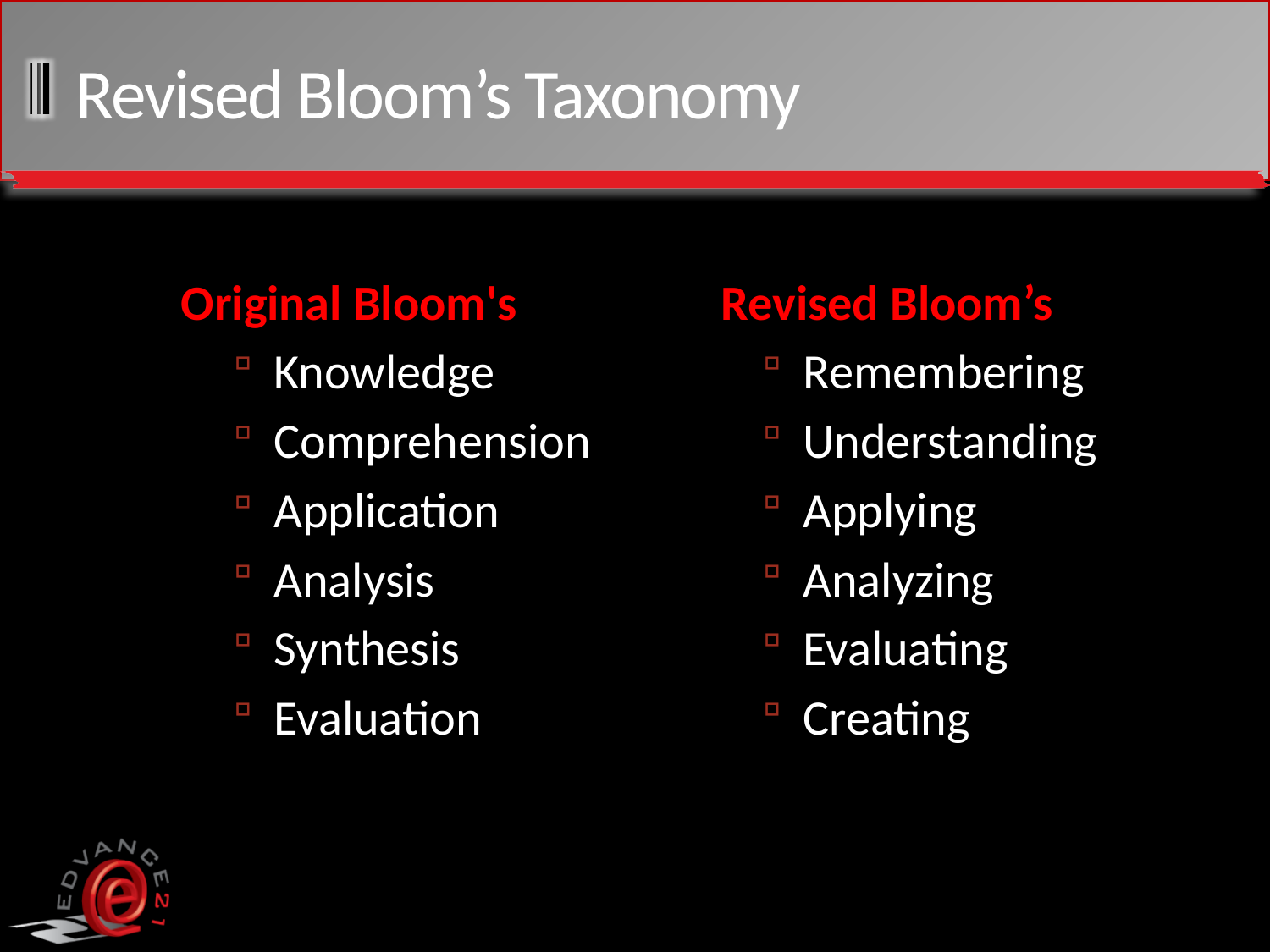

# Revised Bloom’s Taxonomy
Original Bloom's
Knowledge
Comprehension
Application
Analysis
Synthesis
Evaluation
 Revised Bloom’s
Remembering
Understanding
Applying
Analyzing
Evaluating
Creating